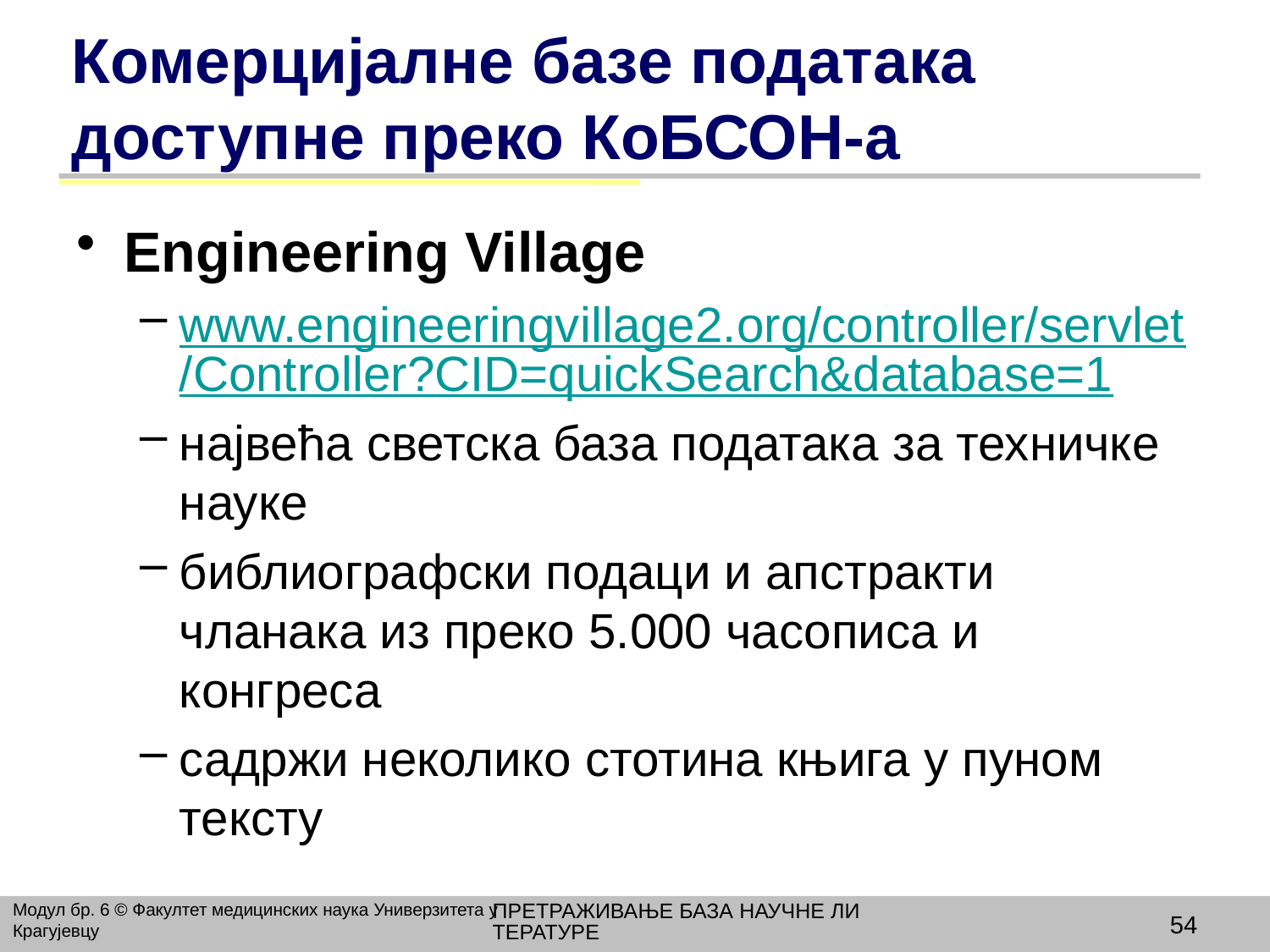

# Комерцијалне базе података доступне преко КоБСОН-а
Engineering Village
www.engineeringvillage2.org/controller/servlet/Controller?CID=quickSearch&database=1
највећа светска база података за техничке науке
библиографски подаци и апстракти чланака из преко 5.000 часописа и конгреса
садржи неколико стотина књига у пуном тексту

ПРЕТРАЖИВАЊЕ БАЗА НАУЧНЕ ЛИТЕРАТУРЕ
Модул бр. 6 © Факултет медицинских наука Универзитета у Крагујевцу
54